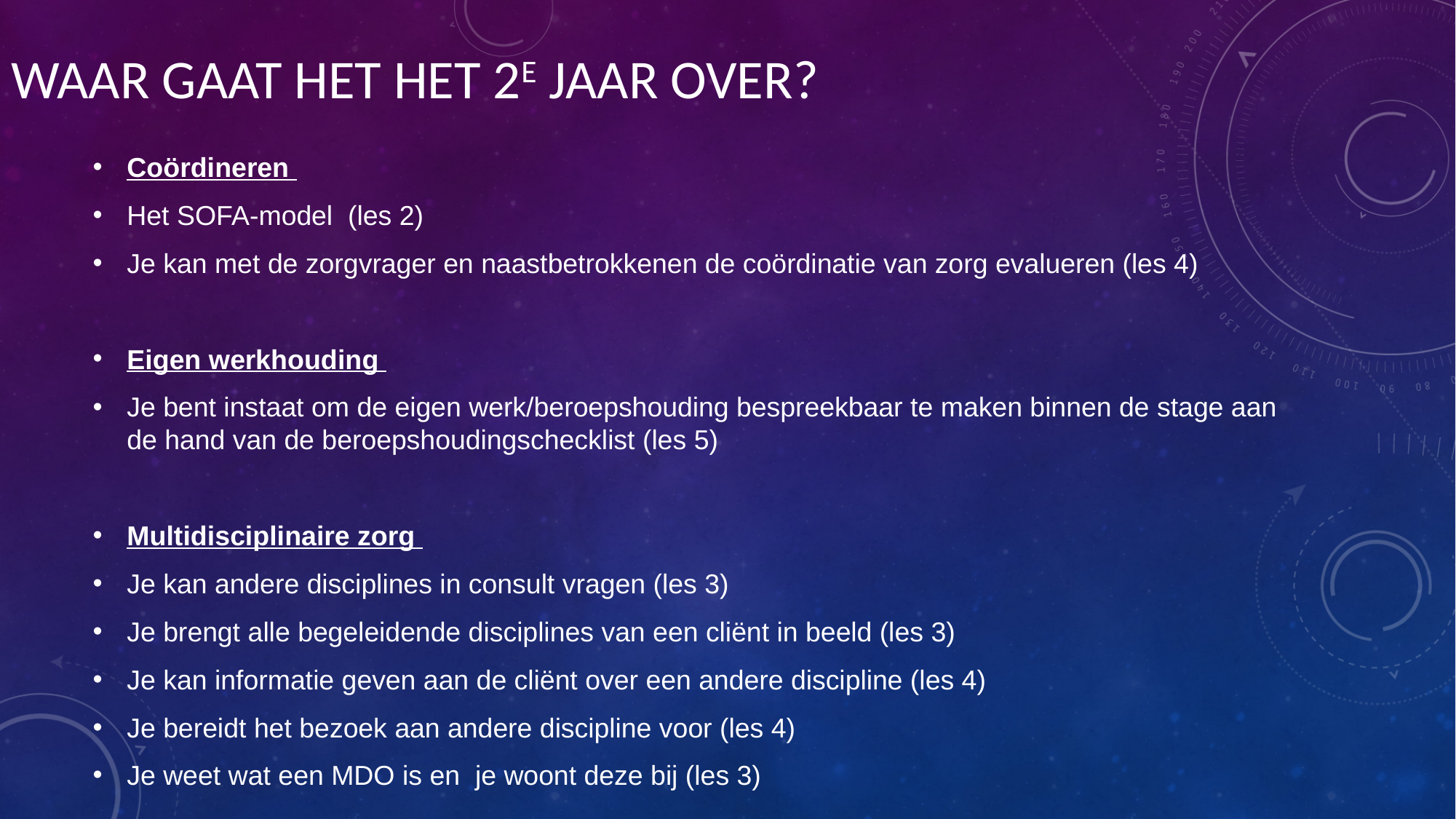

# Waar gaat het het 2e jaar over?
Coördineren
Het SOFA-model  (les 2)
Je kan met de zorgvrager en naastbetrokkenen de coördinatie van zorg evalueren (les 4)

Eigen werkhouding
Je bent instaat om de eigen werk/beroepshouding bespreekbaar te maken binnen de stage aan de hand van de beroepshoudingschecklist (les 5)

Multidisciplinaire zorg
Je kan andere disciplines in consult vragen (les 3)
Je brengt alle begeleidende disciplines van een cliënt in beeld (les 3)
Je kan informatie geven aan de cliënt over een andere discipline (les 4)
Je bereidt het bezoek aan andere discipline voor (les 4)
Je weet wat een MDO is en  je woont deze bij (les 3)